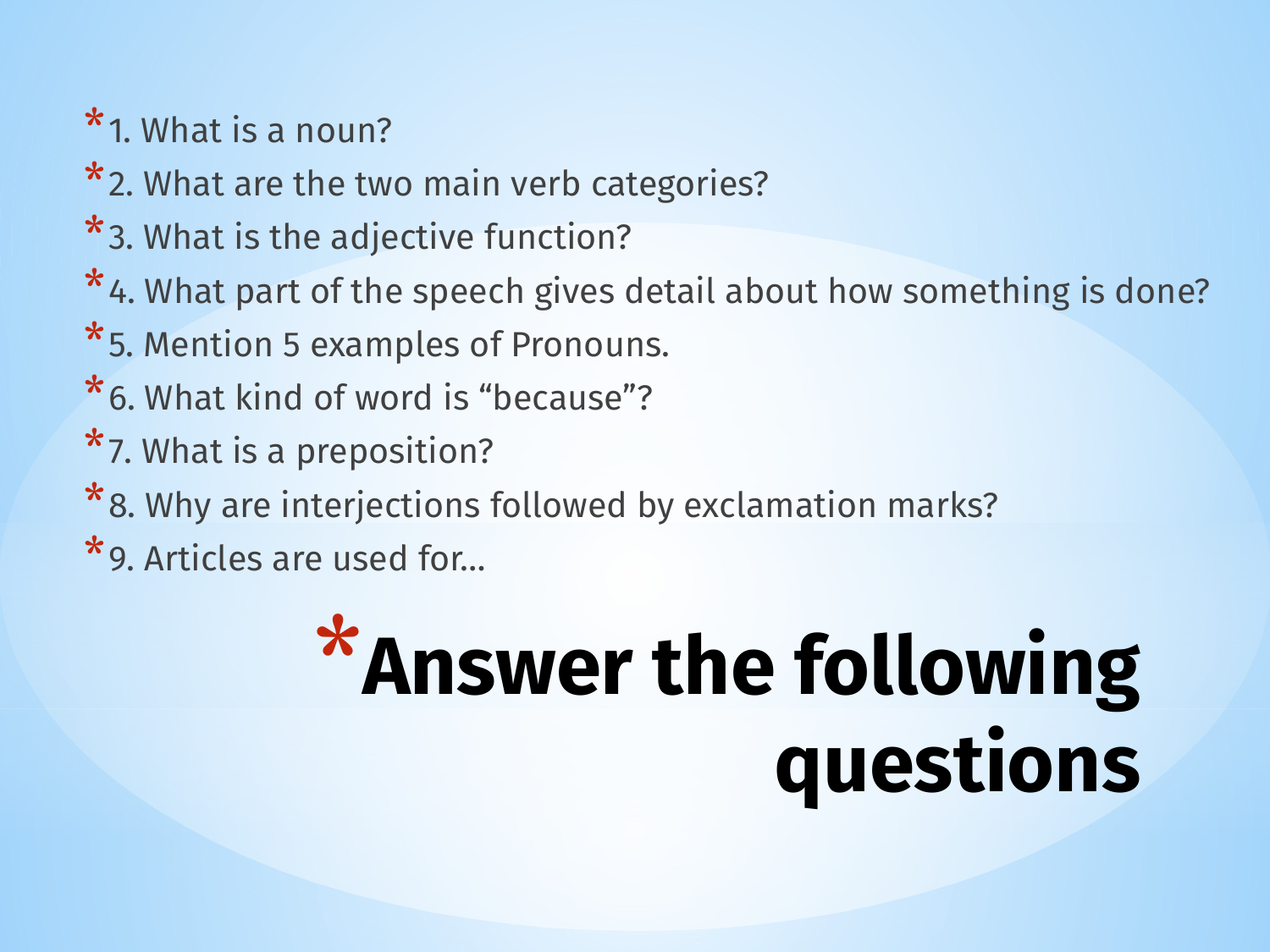

1. What is a noun?
2. What are the two main verb categories?
3. What is the adjective function?
4. What part of the speech gives detail about how something is done?
5. Mention 5 examples of Pronouns.
6. What kind of word is “because”?
7. What is a preposition?
8. Why are interjections followed by exclamation marks?
9. Articles are used for…

# Answer the following questions